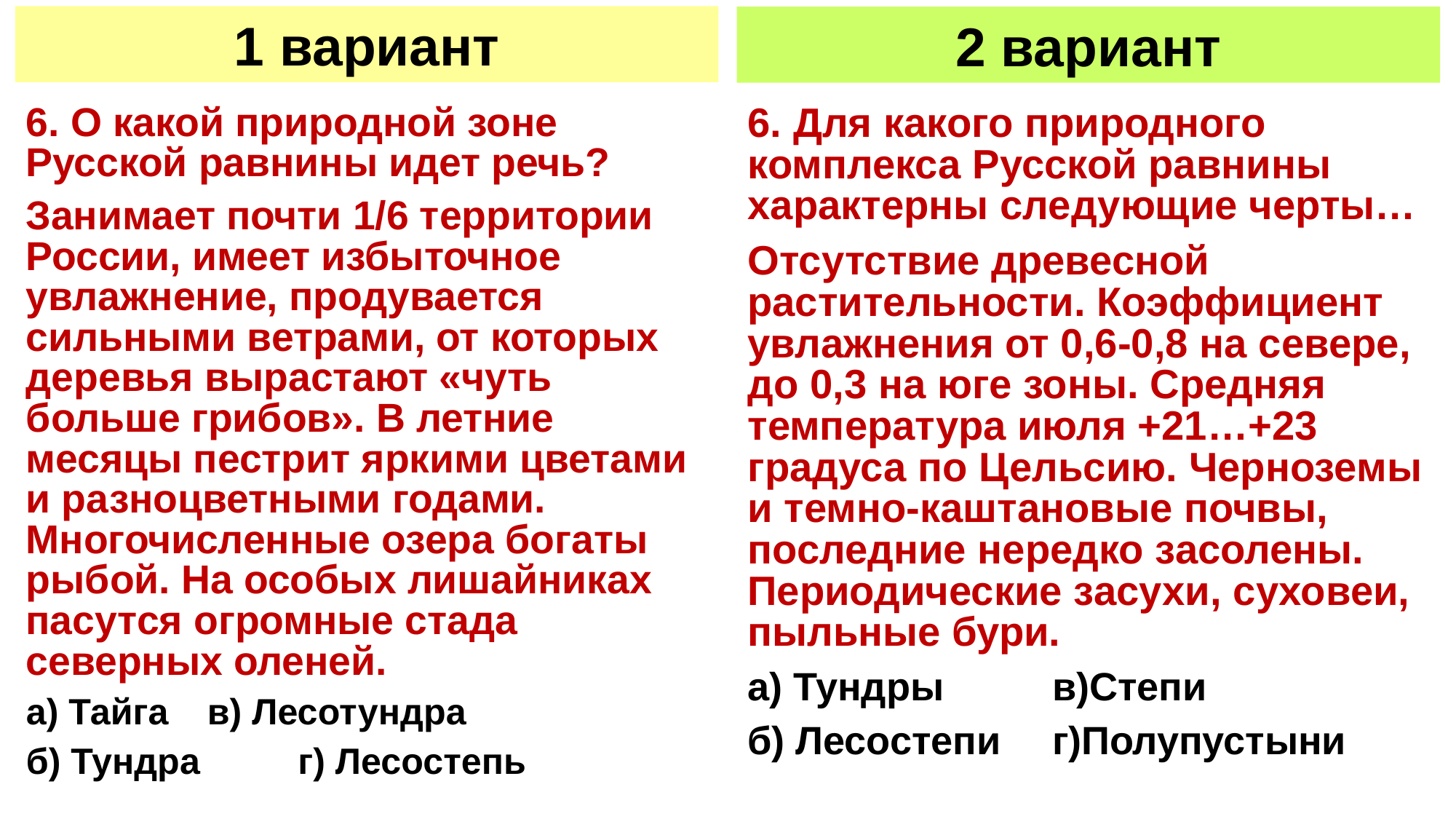

6. О какой природной зоне Русской равнины идет речь?
Занимает почти 1/6 территории России, имеет избыточное увлажнение, продувается сильными ветрами, от которых деревья вырастают «чуть больше грибов». В летние месяцы пестрит яркими цветами и разноцветными годами. Многочисленные озера богаты рыбой. На особых лишайниках пасутся огромные стада северных оленей.
а) Тайга 		в) Лесотундра
б) Тундра 		г) Лесостепь

6. Для какого природного комплекса Русской равнины характерны следующие черты…
Отсутствие древесной растительности. Коэффициент увлажнения от 0,6-0,8 на севере, до 0,3 на юге зоны. Средняя температура июля +21…+23 градуса по Цельсию. Черноземы и темно-каштановые почвы, последние нередко засолены. Периодические засухи, суховеи, пыльные бури.
а) Тундры 		в)Степи
б) Лесостепи 	г)Полупустыни